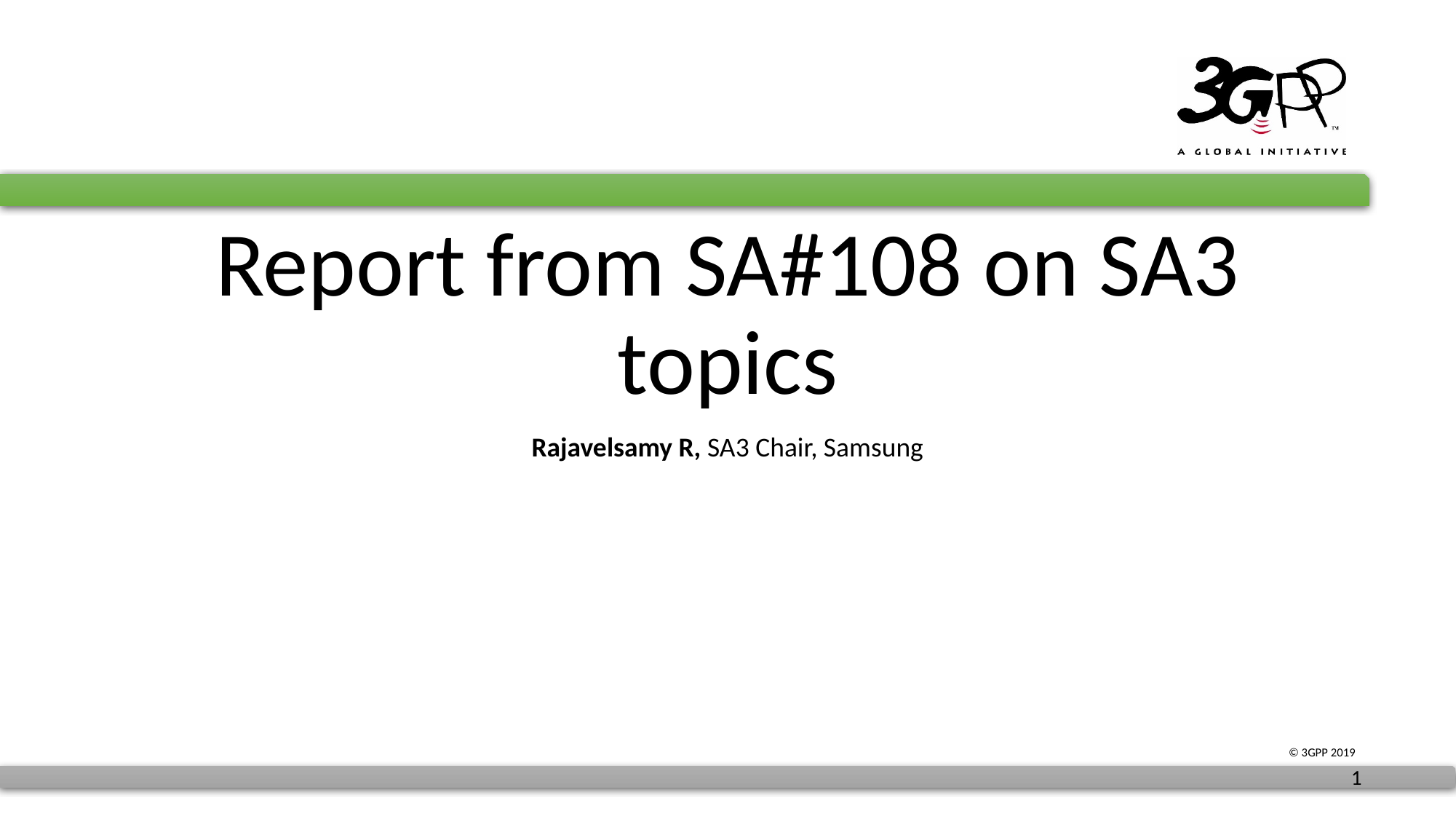

# Report from SA#108 on SA3 topics
Rajavelsamy R, SA3 Chair, Samsung